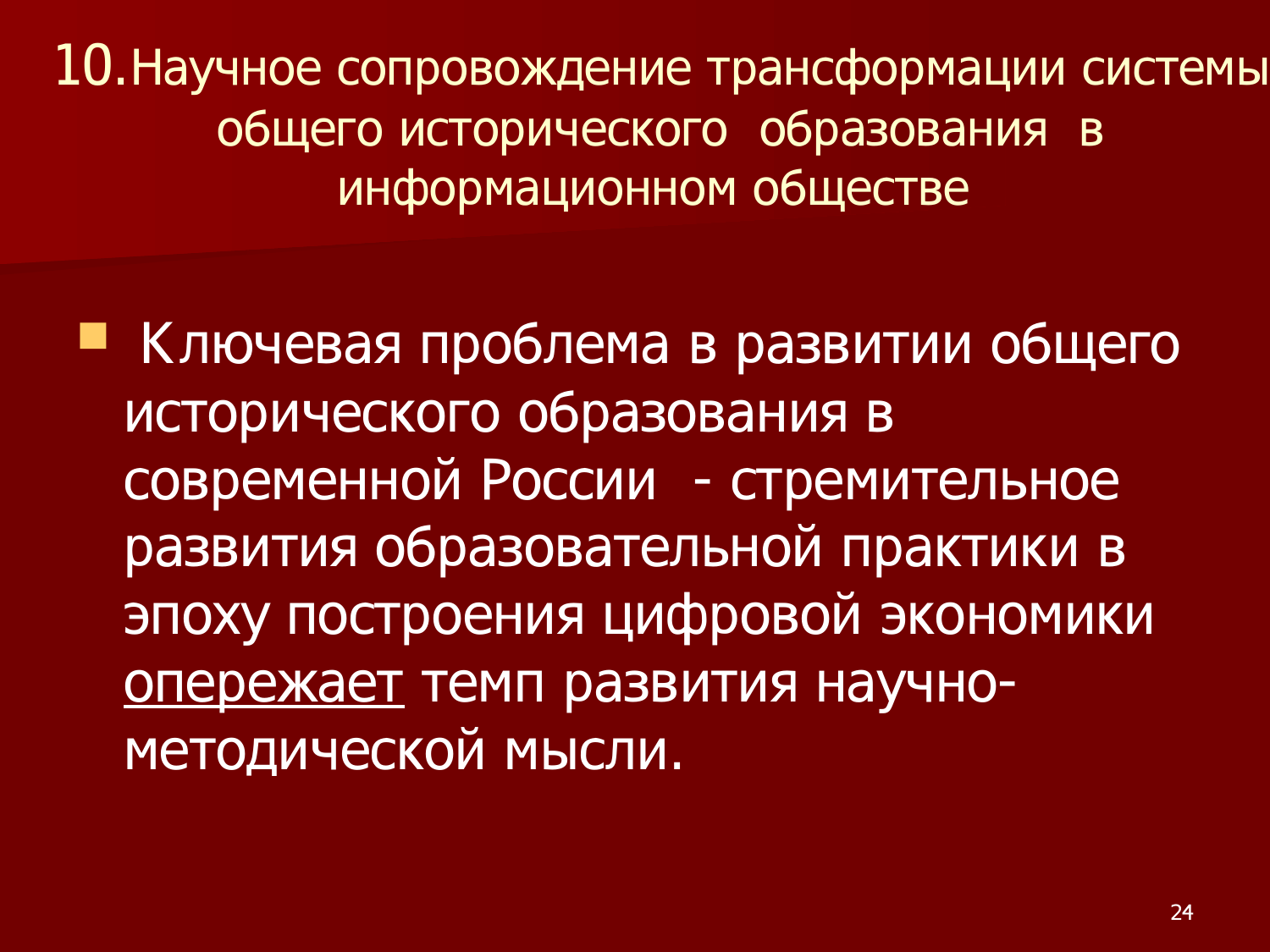

# 10.Научное сопровождение трансформации системы общего исторического  образования  в информационном обществе

 Ключевая проблема в развитии общего исторического образования в современной России  - стремительное развития образовательной практики в эпоху построения цифровой экономики опережает темп развития научно-методической мысли.

24